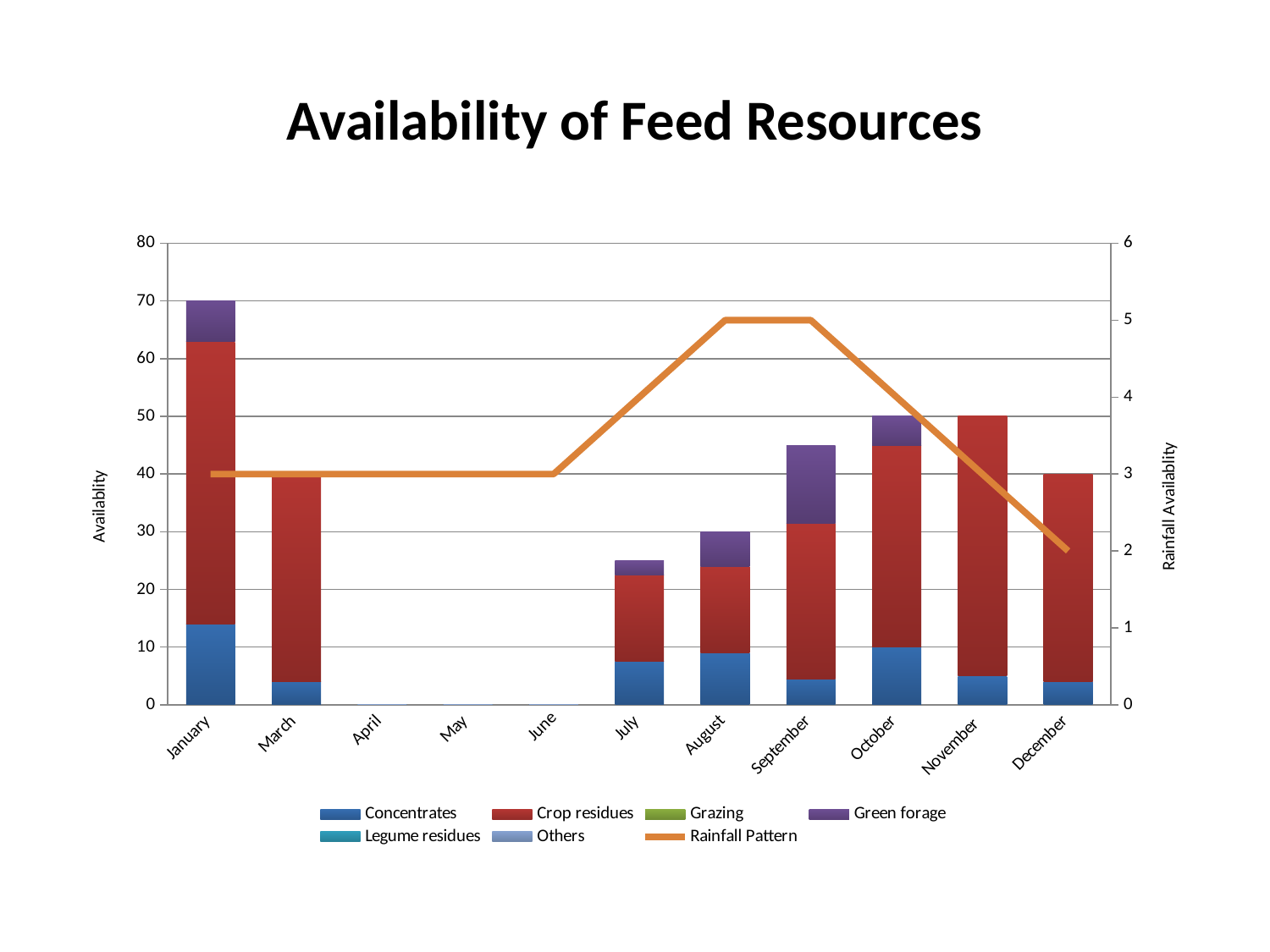

# Availability of Feed Resources

### Chart

| Category | Concentrates | Crop residues | Grazing | Green forage  | Legume residues | Others | Rainfall Pattern |
|---|---|---|---|---|---|---|---|
| January  | 14.0 | 49.0 | 0.0 | 7.0 | 0.0 | 0.0 | 3.0 |
| March  | 4.0 | 36.0 | 0.0 | 0.0 | 0.0 | 0.0 | 3.0 |
| April  | 0.0 | 0.0 | 0.0 | 0.0 | 0.0 | 0.0 | 3.0 |
| May  | 0.0 | 0.0 | 0.0 | 0.0 | 0.0 | 0.0 | 3.0 |
|  June | 0.0 | 0.0 | 0.0 | 0.0 | 0.0 | 0.0 | 3.0 |
| July  | 7.5 | 15.0 | 0.0 | 2.5 | 0.0 | 0.0 | 4.0 |
| August  | 9.0 | 15.0 | 0.0 | 6.0 | 0.0 | 0.0 | 5.0 |
| September  | 4.5 | 27.0 | 0.0 | 13.5 | 0.0 | 0.0 | 5.0 |
| October  | 10.0 | 35.0 | 0.0 | 5.0 | 0.0 | 0.0 | 4.0 |
| November   | 5.0 | 45.0 | 0.0 | 0.0 | 0.0 | 0.0 | 3.0 |
| December  | 4.0 | 36.0 | 0.0 | 0.0 | 0.0 | 0.0 | 2.0 |